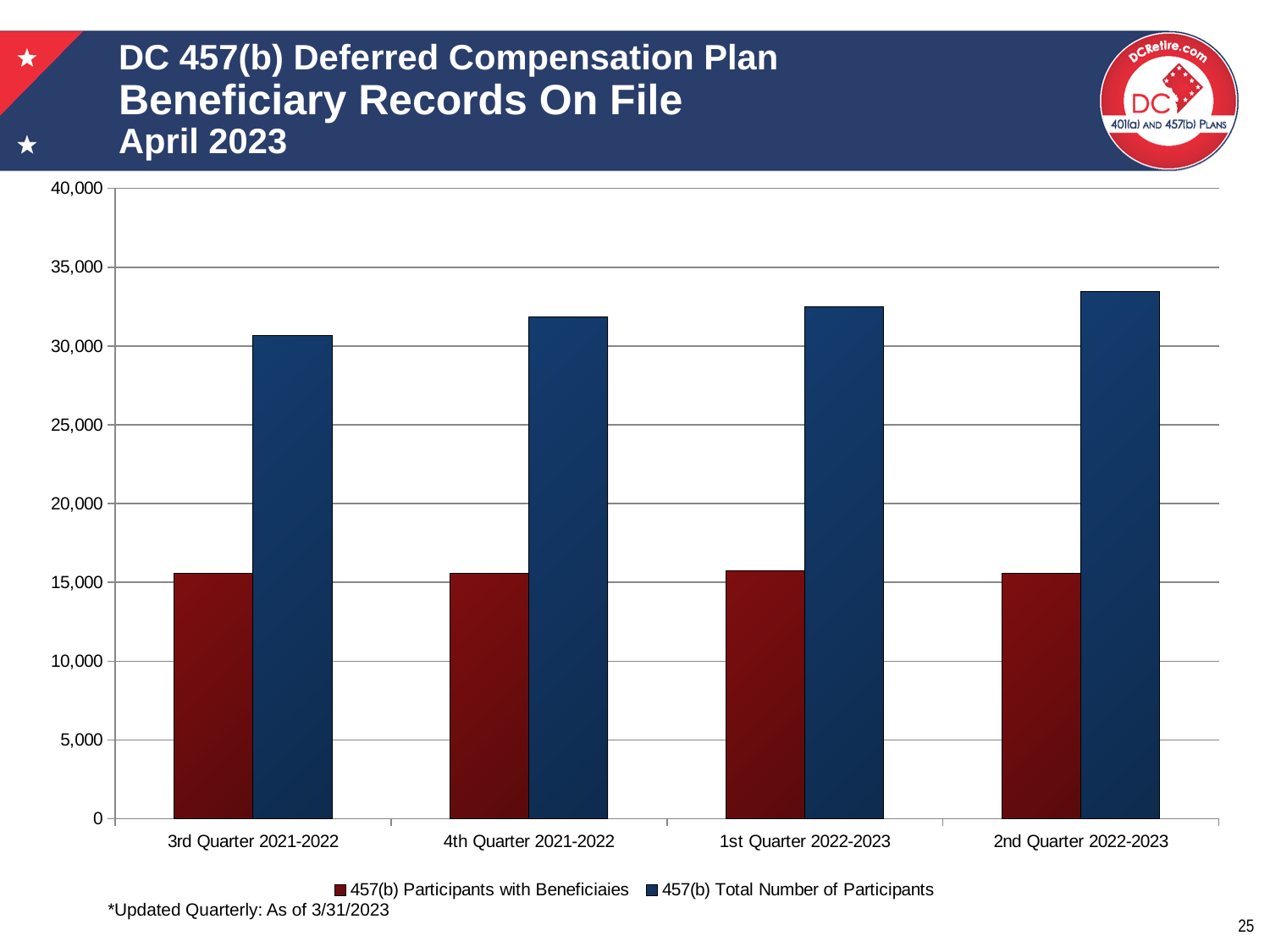

# DC 457(b) Deferred Compensation Plan Beneficiary Records On File April 2023

### Chart

| Category | 457(b) Participants with Beneficiaies  | 457(b) Total Number of Participants |
|---|---|---|
| 3rd Quarter 2021-2022 | 15573.0 | 30641.0 |
| 4th Quarter 2021-2022 | 15562.0 | 31847.0 |
| 1st Quarter 2022-2023 | 15710.0 | 32495.0 |
| 2nd Quarter 2022-2023 | 15563.0 | 33454.0 |
*Updated Quarterly: As of 3/31/2023